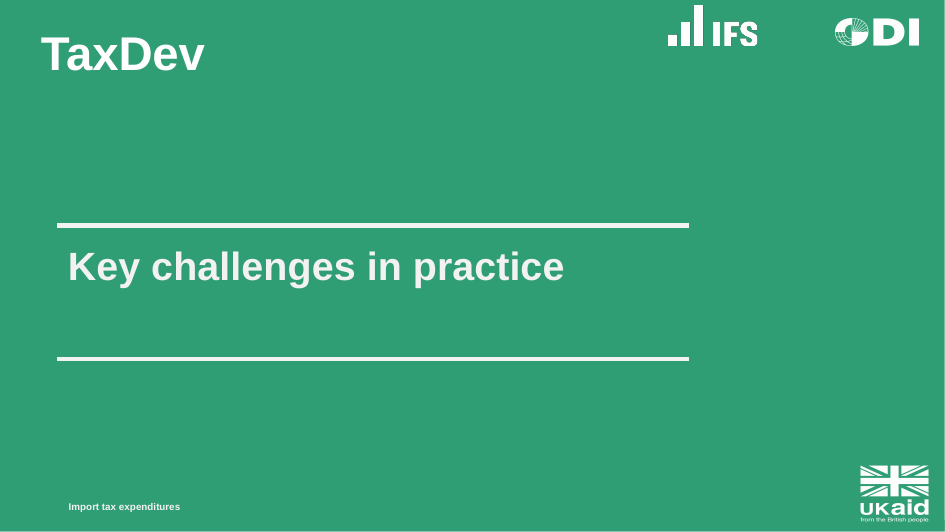

# Key challenges in practice
Import tax expenditures